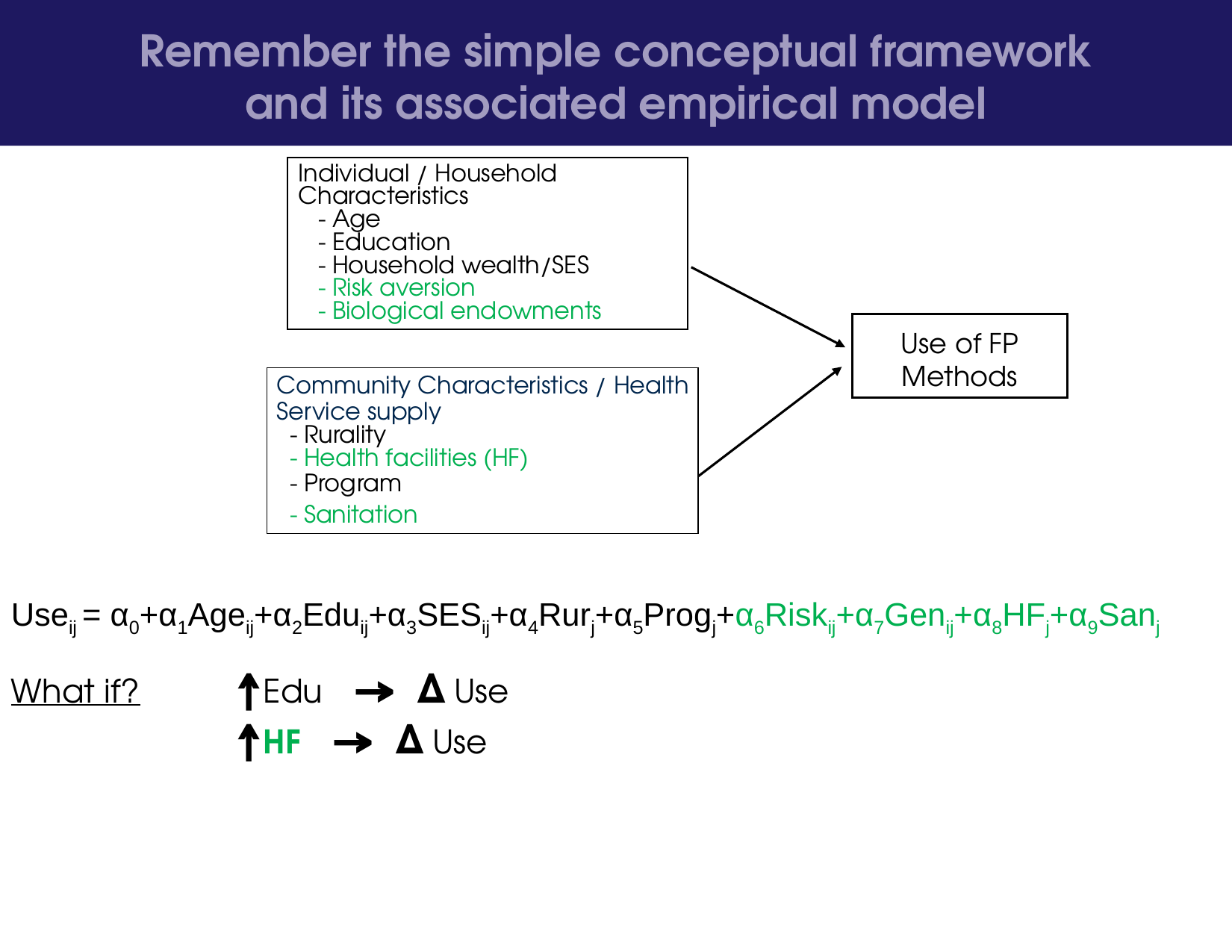

Remember the simple conceptual framework and its associated empirical model
Individual / Household Characteristics
   - Age
   - Education
   - Household wealth/SES
   - Risk aversion
   - Biological endowments

Use of FP Methods

Community Characteristics / Health Service supply
  - Rurality
  - Health facilities (HF)
  - Program

  - Sanitation

Useij = α0+α1Ageij+α2Eduij+α3SESij+α4Rurj+α5Progj+α6Riskij+α7Genij+α8HFj+α9Sanj

What if?	↑Edu   →  ∆ Use
		↑HF   →  ∆ Use